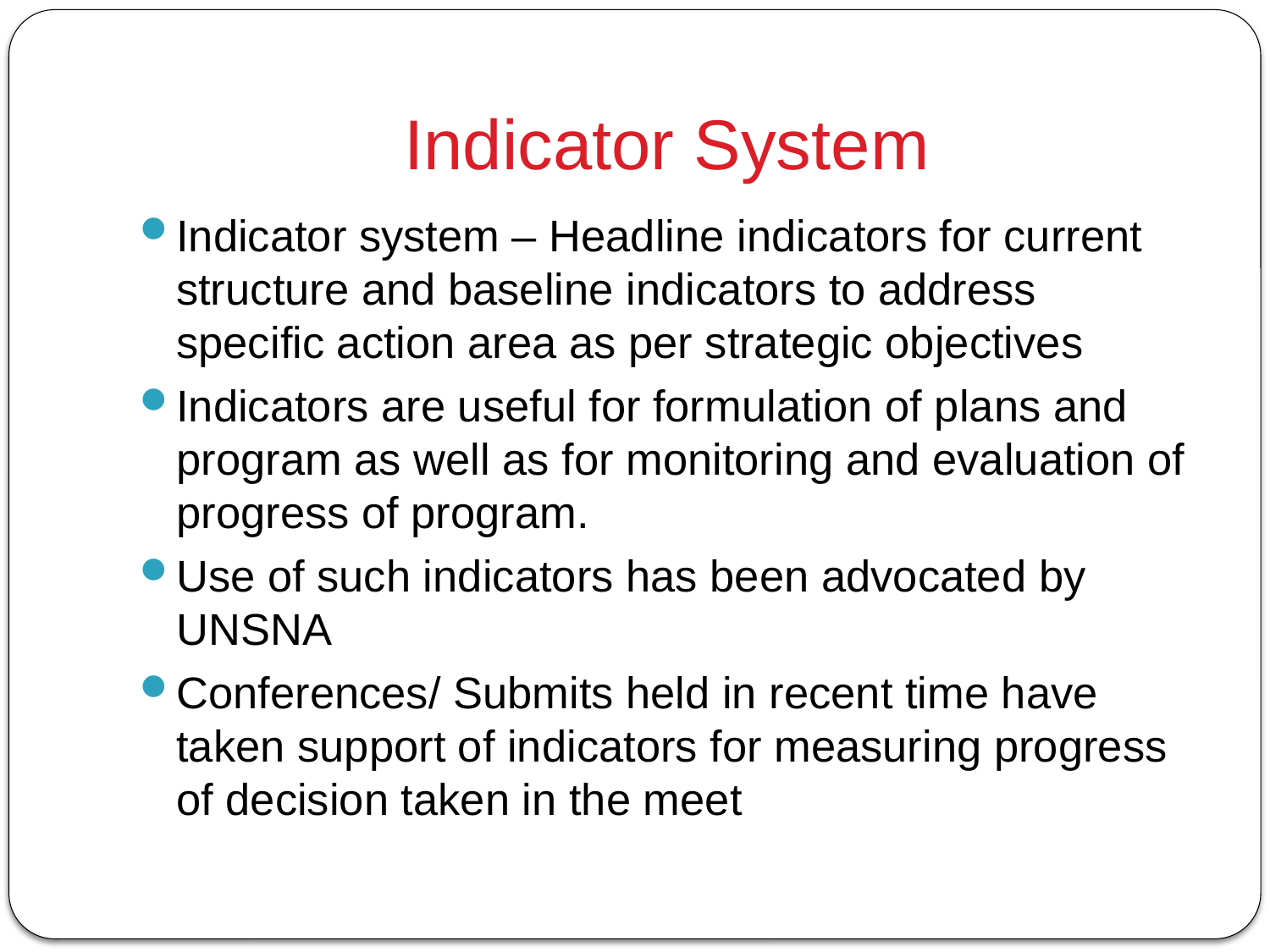

# Indicator System
Indicator system – Headline indicators for current structure and baseline indicators to address specific action area as per strategic objectives
Indicators are useful for formulation of plans and program as well as for monitoring and evaluation of progress of program.
Use of such indicators has been advocated by UNSNA
Conferences/ Submits held in recent time have taken support of indicators for measuring progress of decision taken in the meet